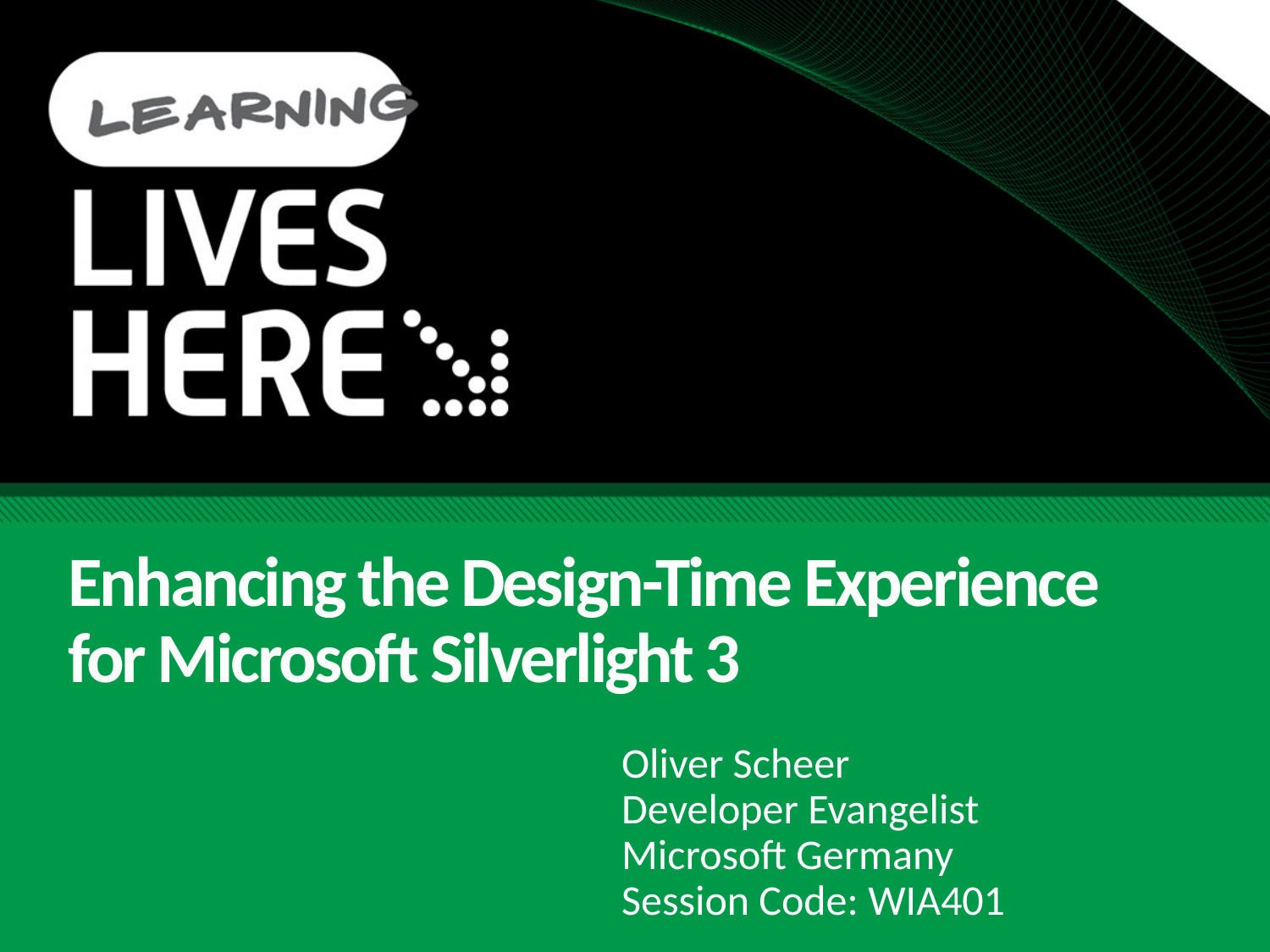

# Enhancing the Design-Time Experience for Microsoft Silverlight 3
Oliver Scheer
Developer Evangelist
Microsoft Germany
Session Code: WIA401